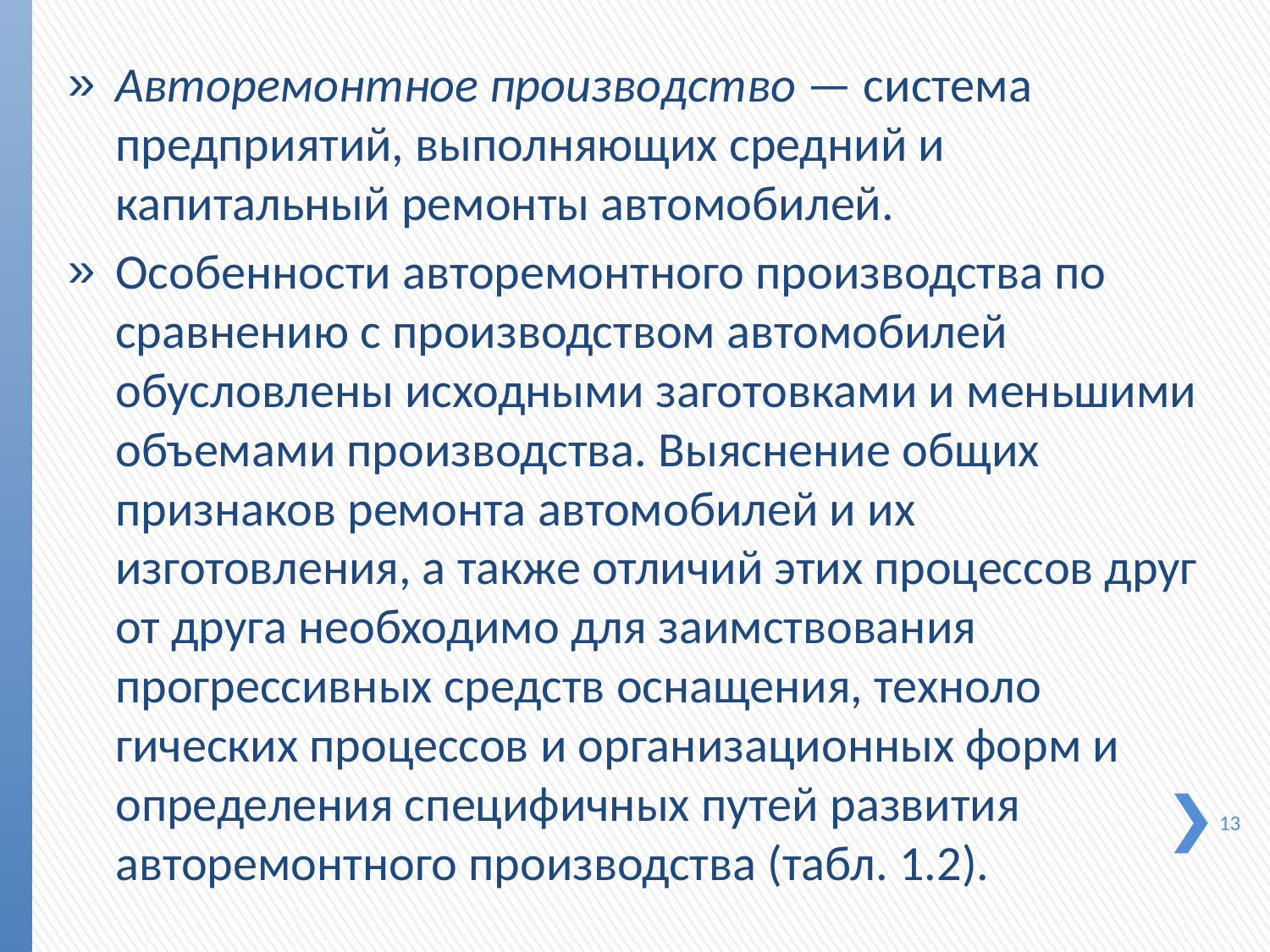

Авторемонтное производство — система предприятий, выполняющих средний и капитальный ремонты автомоби­лей.
Особенности авторемонтного производства по сравнению с производством автомобилей обусловлены исходными заго­товками и меньшими объемами производства. Выяснение об­щих признаков ремонта автомобилей и их изготовления, а также отличий этих процессов друг от друга необходимо для заимствования прогрессивных средств оснащения, техноло­гических процессов и организационных форм и определения специфичных путей развития авторемонтного производства (табл. 1.2).

13